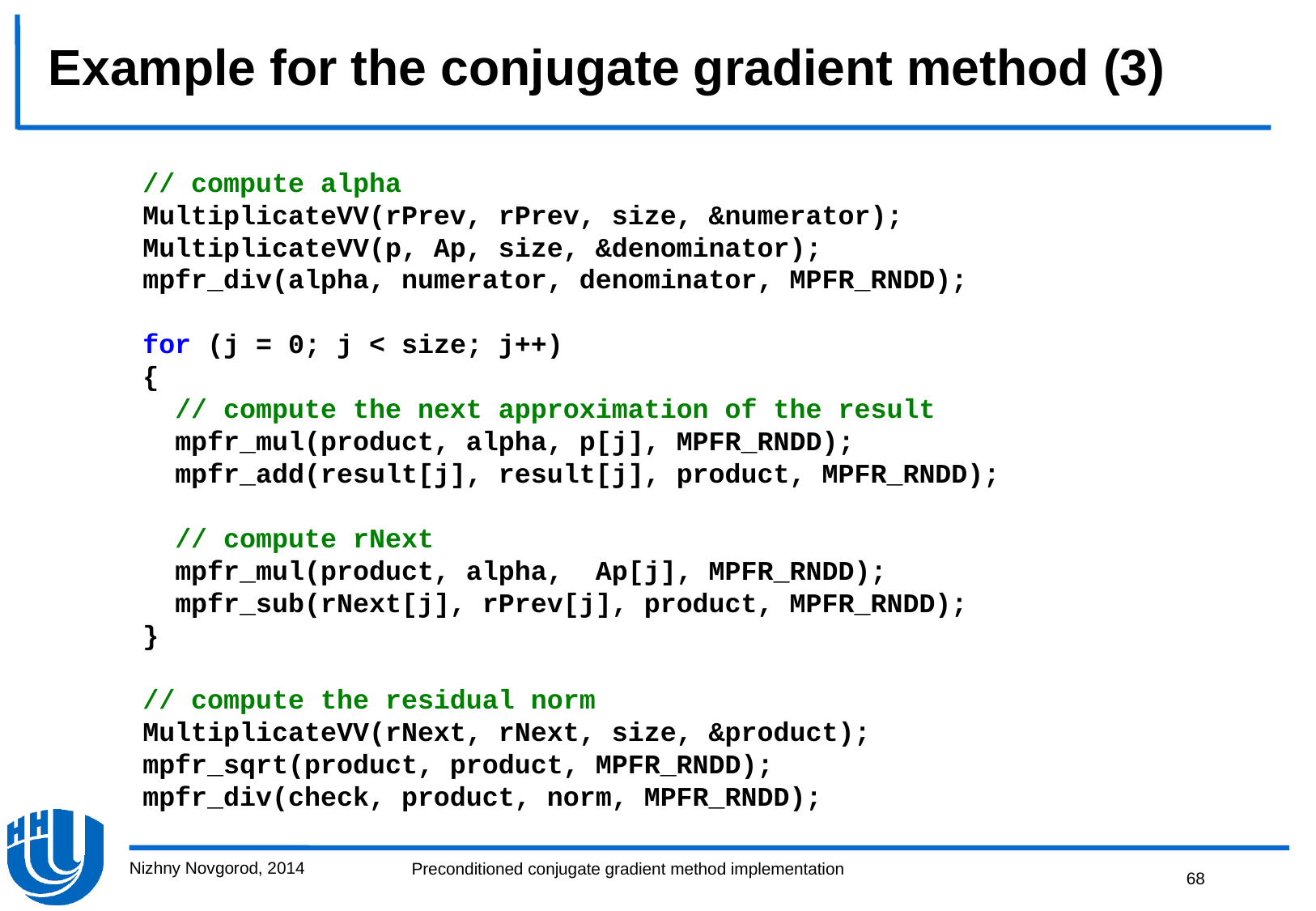

# Example for the conjugate gradient method (3)
    // compute alpha
    MultiplicateVV(rPrev, rPrev, size, &numerator);
    MultiplicateVV(p, Ap, size, &denominator);
    mpfr_div(alpha, numerator, denominator, MPFR_RNDD);

    for (j = 0; j < size; j++)
    {
      // compute the next approximation of the result
      mpfr_mul(product, alpha, p[j], MPFR_RNDD);
      mpfr_add(result[j], result[j], product, MPFR_RNDD);

      // compute rNext
      mpfr_mul(product, alpha,  Ap[j], MPFR_RNDD);
      mpfr_sub(rNext[j], rPrev[j], product, MPFR_RNDD);
    }

    // compute the residual norm
    MultiplicateVV(rNext, rNext, size, &product);
    mpfr_sqrt(product, product, MPFR_RNDD);
    mpfr_div(check, product, norm, MPFR_RNDD);

Nizhny Novgorod, 2014
68
Preconditioned conjugate gradient method implementation